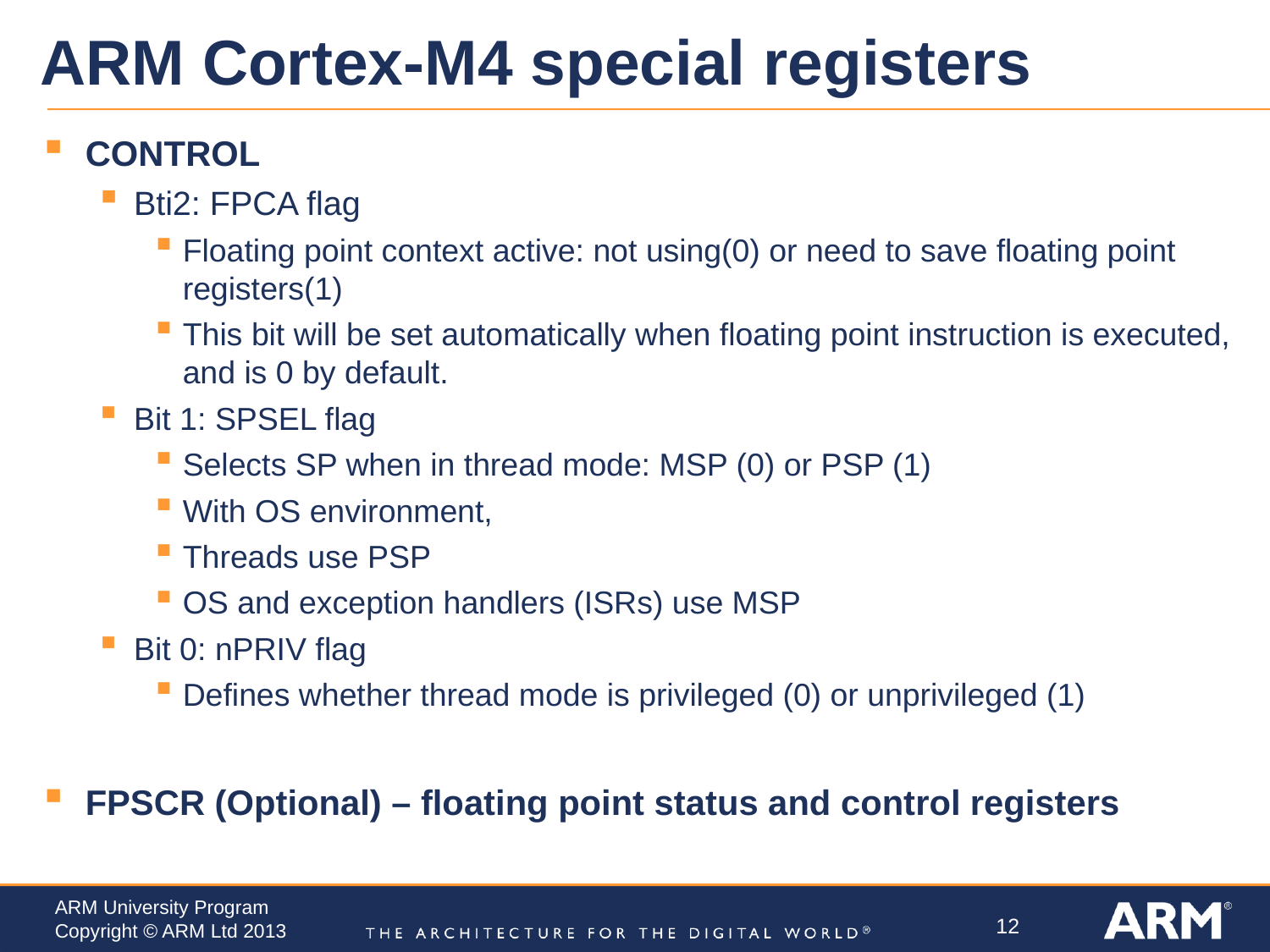

# ARM Cortex-M4 special registers
CONTROL
Bti2: FPCA flag
Floating point context active: not using(0) or need to save floating point registers(1)
This bit will be set automatically when floating point instruction is executed, and is 0 by default.
Bit 1: SPSEL flag
Selects SP when in thread mode: MSP (0) or PSP (1)
With OS environment,
Threads use PSP
OS and exception handlers (ISRs) use MSP
Bit 0: nPRIV flag
Defines whether thread mode is privileged (0) or unprivileged (1)

FPSCR (Optional) – floating point status and control registers